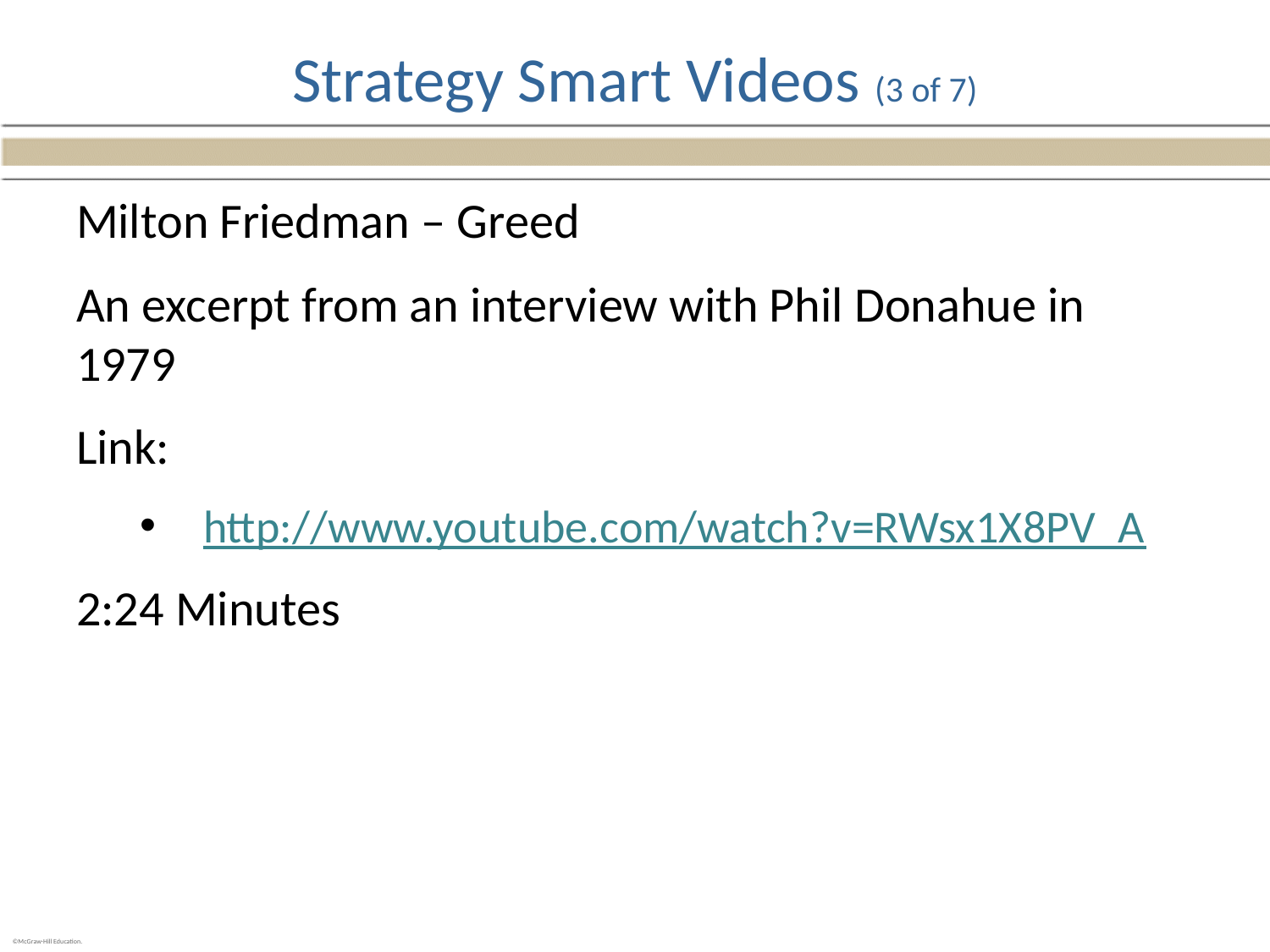

# Strategy Smart Videos (3 of 7)
Milton Friedman – Greed
An excerpt from an interview with Phil Donahue in 1979
Link:
http://www.youtube.com/watch?v=RWsx1X8PV_A
2:24 Minutes